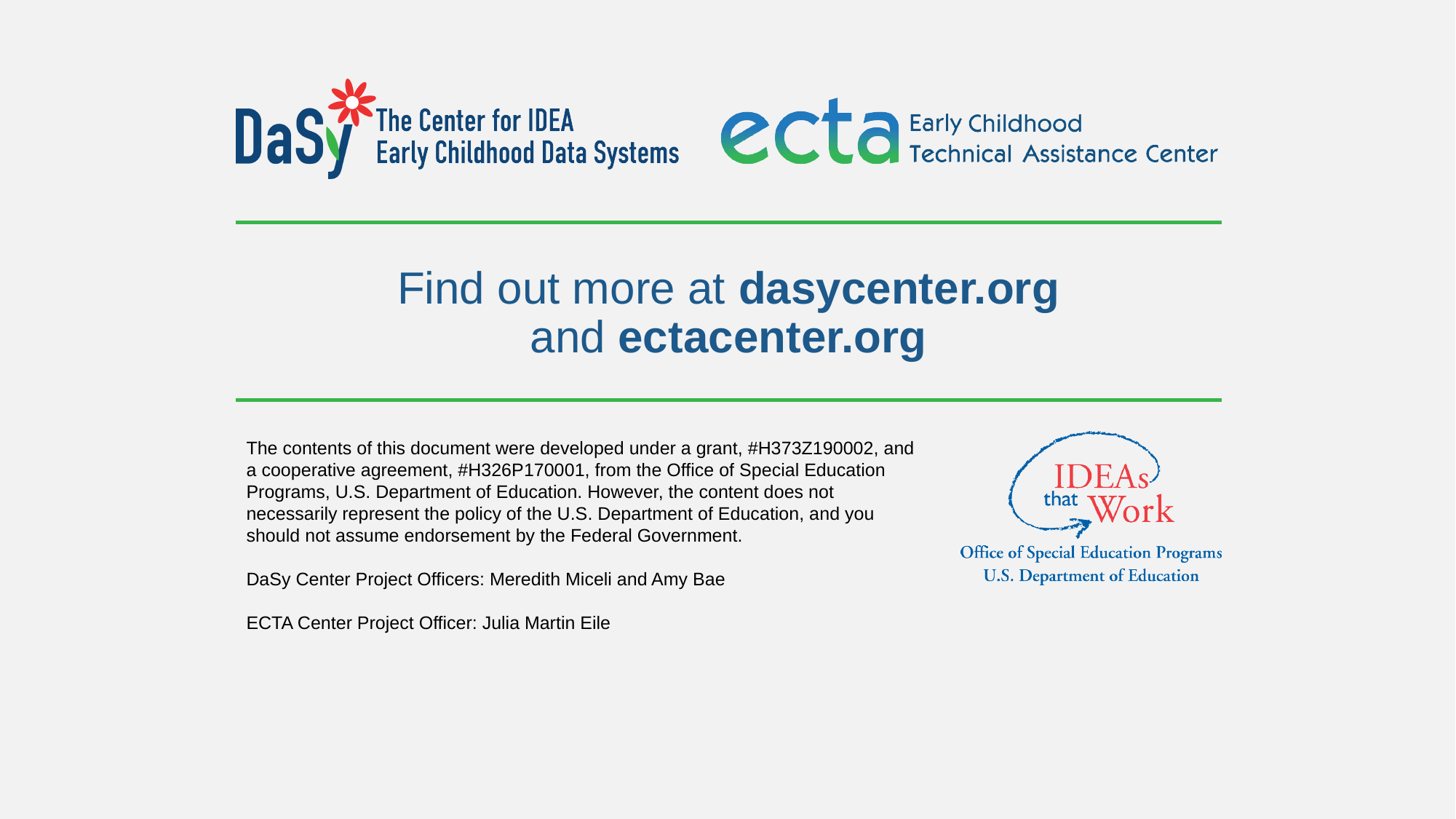

# Find out more at dasycenter.org and ectacenter.org